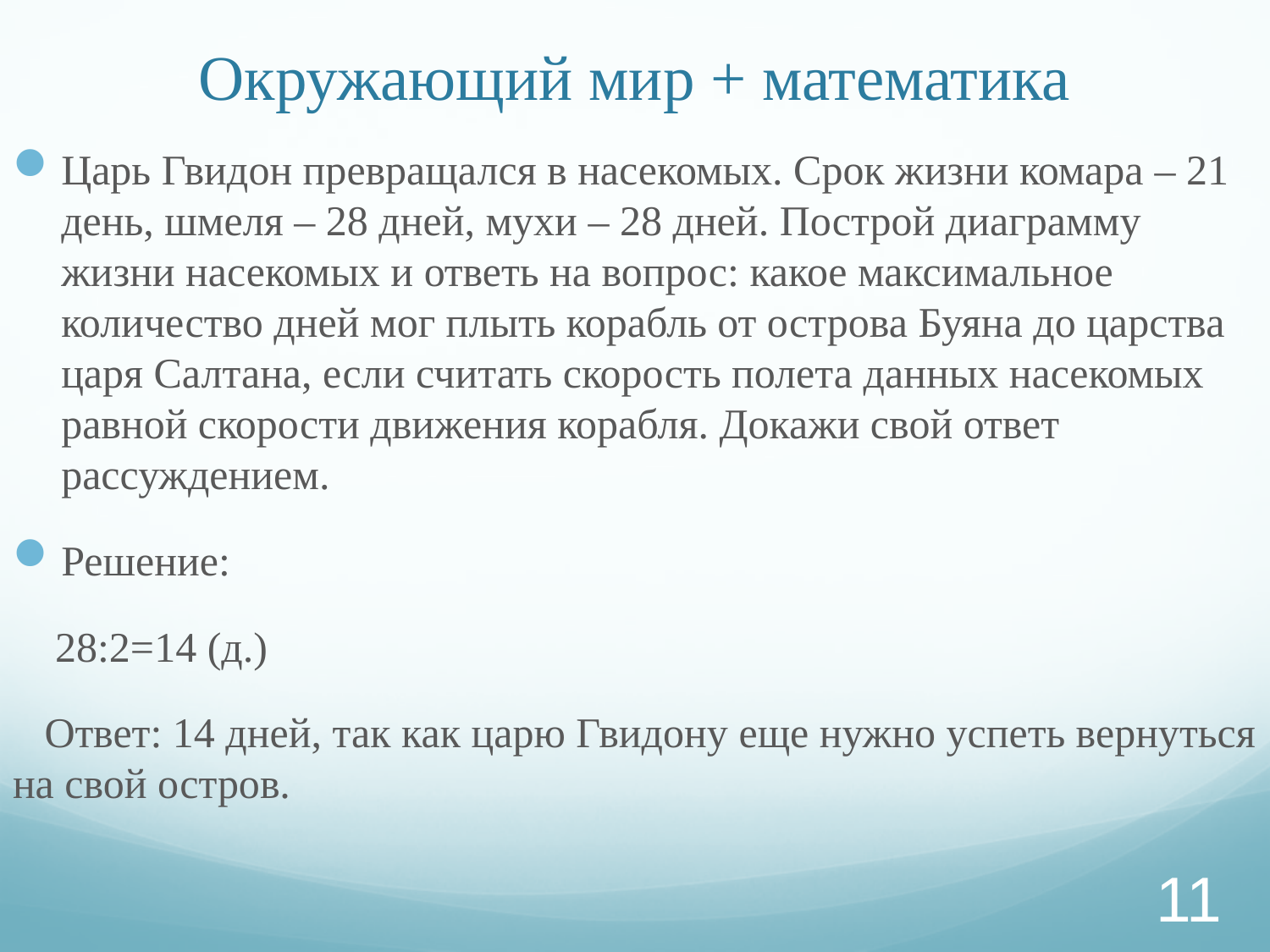

# Окружающий мир + математика
Царь Гвидон превращался в насекомых. Срок жизни комара – 21 день, шмеля – 28 дней, мухи – 28 дней. Построй диаграмму жизни насекомых и ответь на вопрос: какое максимальное количество дней мог плыть корабль от острова Буяна до царства царя Салтана, если считать скорость полета данных насекомых равной скорости движения корабля. Докажи свой ответ рассуждением.
Решение:
    28:2=14 (д.)
   Ответ: 14 дней, так как царю Гвидону еще нужно успеть вернуться на свой остров.

11